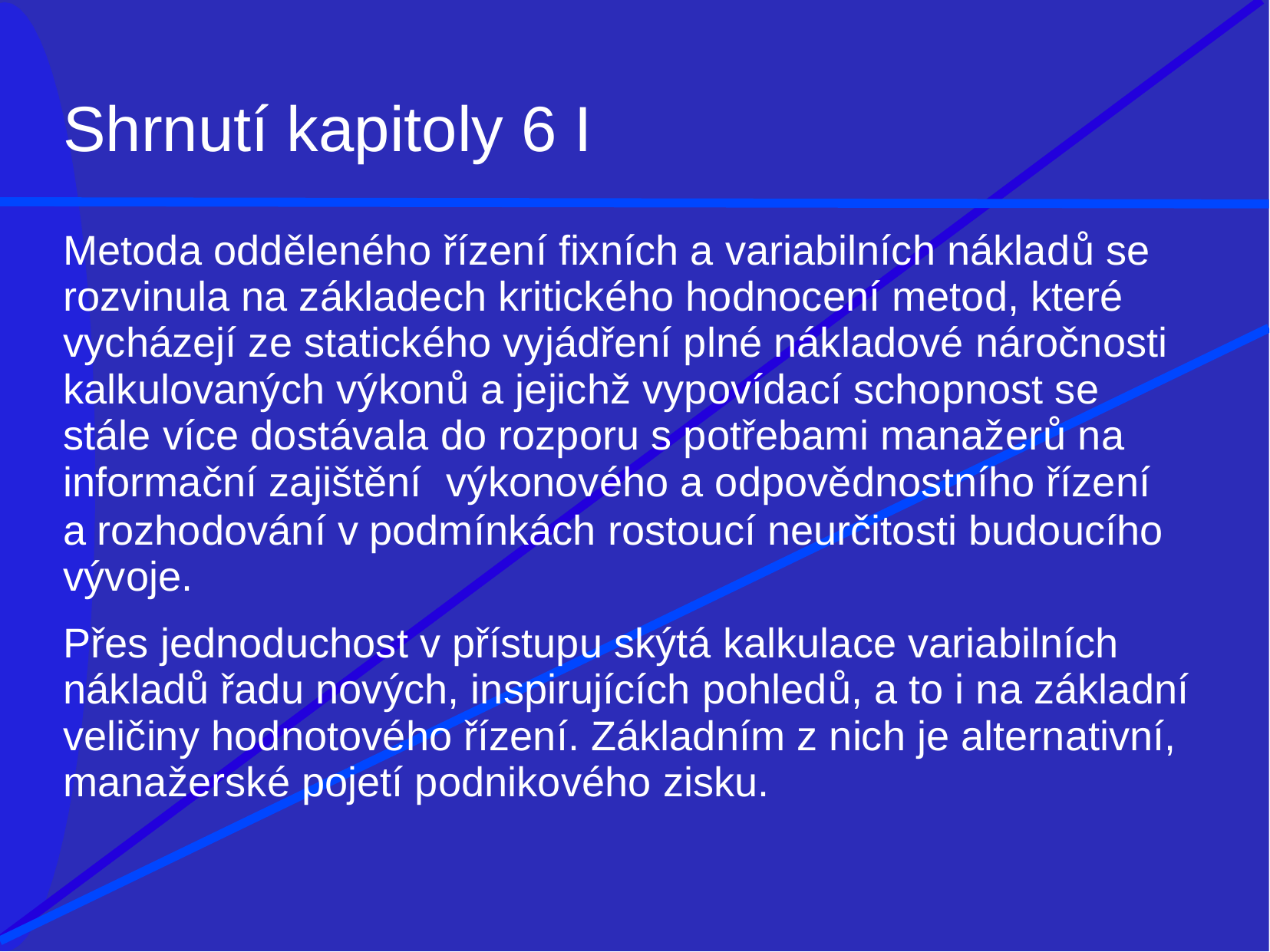

# Shrnutí kapitoly 6 I
Metoda odděleného řízení fixních a variabilních nákladů se rozvinula na základech kritického hodnocení metod, které vycházejí ze statického vyjádření plné nákladové náročnosti kalkulovaných výkonů a jejichž vypovídací schopnost se stále více dostávala do rozporu s potřebami manažerů na informační zajištění	výkonového a odpovědnostního řízení
a rozhodování v podmínkách rostoucí neurčitosti budoucího vývoje.
Přes jednoduchost v přístupu skýtá kalkulace variabilních nákladů řadu nových, inspirujících pohledů, a to i na základní veličiny hodnotového řízení. Základním z nich je alternativní, manažerské pojetí podnikového zisku.